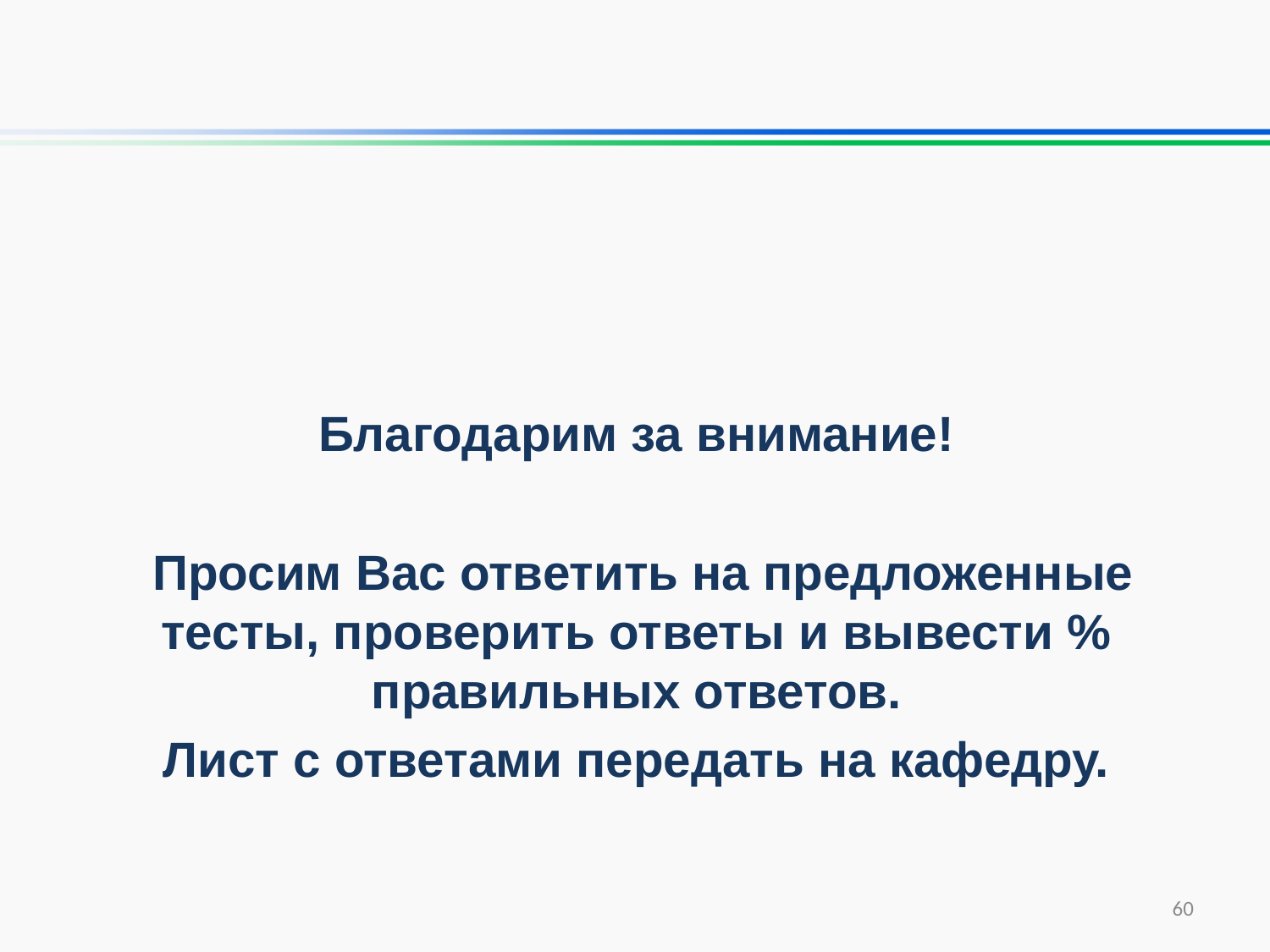

Благодарим за внимание!

 Просим Вас ответить на предложенные тесты, проверить ответы и вывести % правильных ответов.
Лист с ответами передать на кафедру.
60